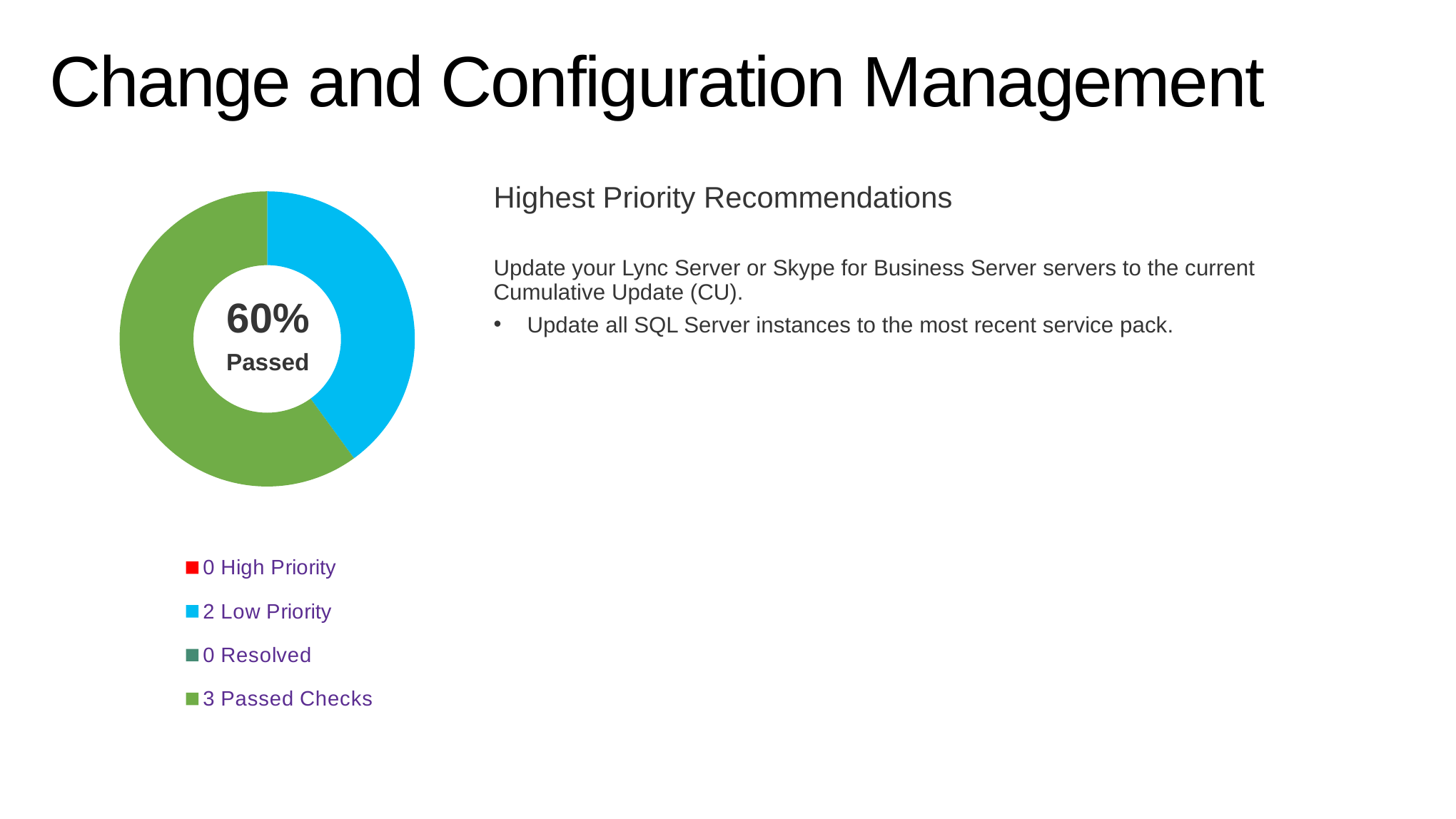

# Change and Configuration Management

### Chart

| Category | Column1 |
|---|---|
| 0 High Priority  | 0.0 |
|  | None |
| 2 Low Priority | 2.0 |
|  | None |
| 0 Resolved | 0.0 |
|  | None |
| 3 Passed Checks | 3.0 |
Highest Priority Recommendations

Update your Lync Server or Skype for Business Server servers to the current Cumulative Update (CU).
Update all SQL Server instances to the most recent service pack.
60%
Passed